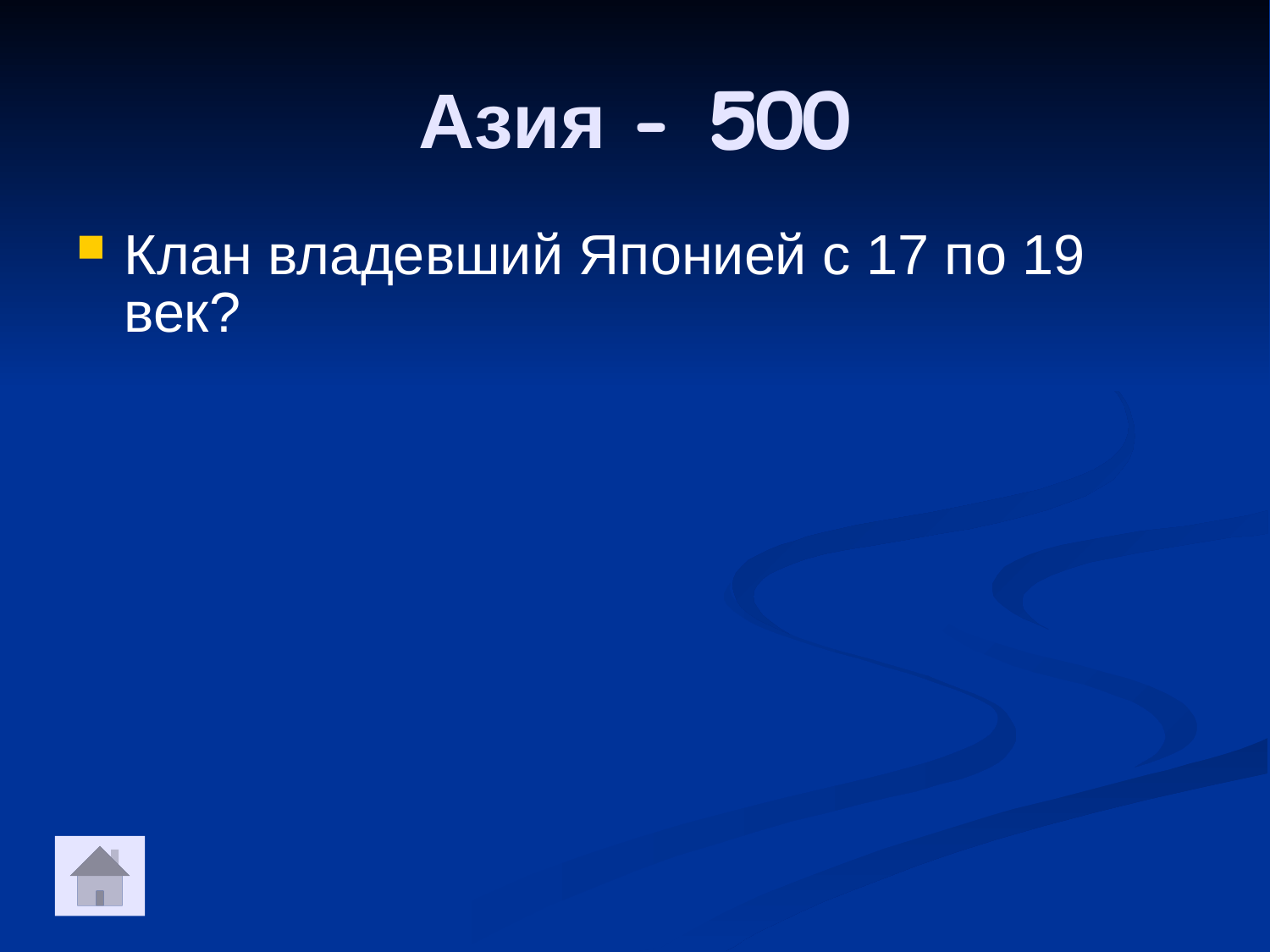

Азия - 500
Клан владевший Японией с 17 по 19 век?